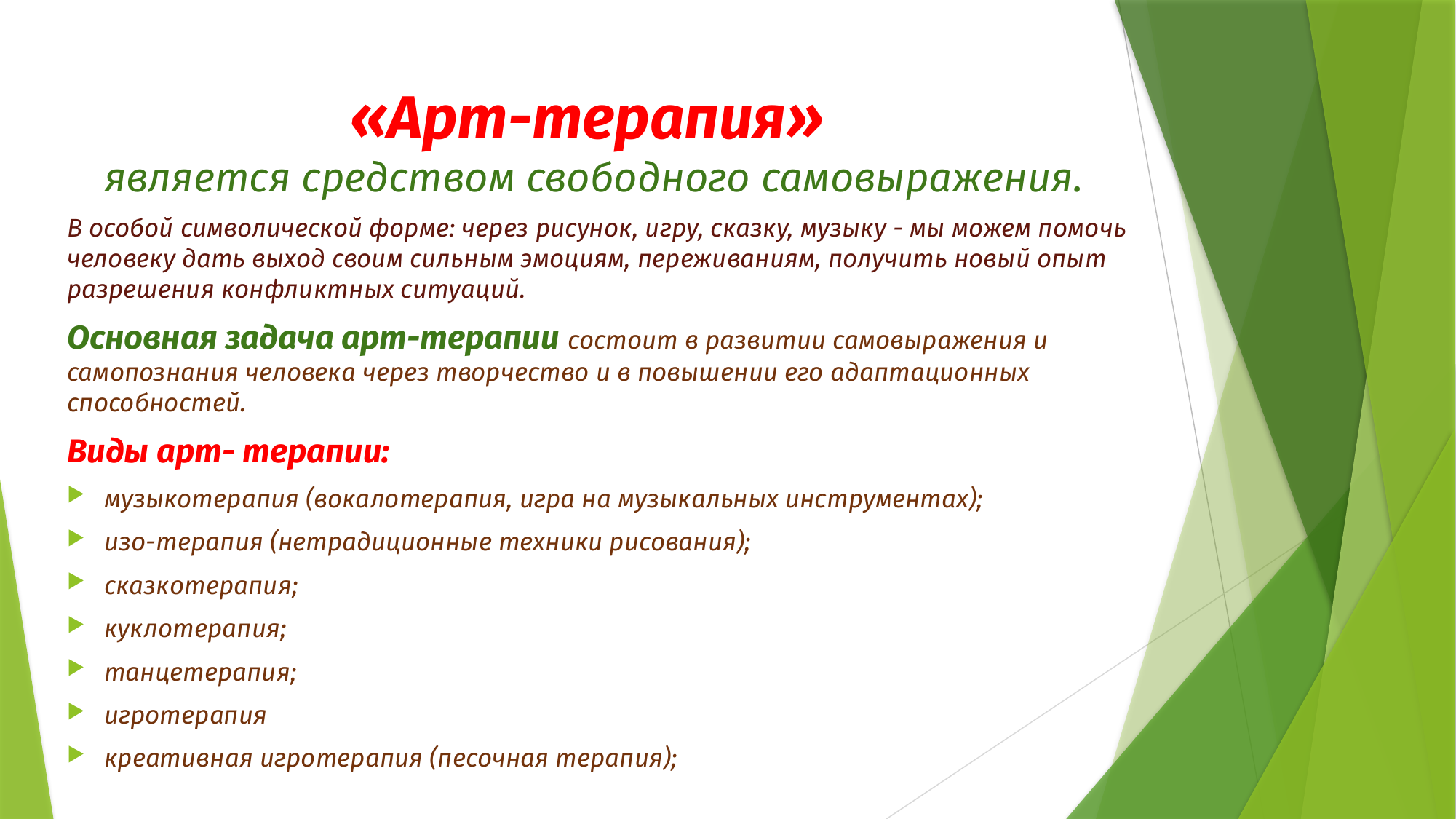

# «Арт-терапия» является средством свободного самовыражения.
В особой символической форме: через рисунок, игру, сказку, музыку - мы можем помочь человеку дать выход своим сильным эмоциям, переживаниям, получить новый опыт разрешения конфликтных ситуаций.
Основная задача арт-терапии состоит в развитии самовыражения и самопознания человека через творчество и в повышении его адаптационных способностей.
Виды арт- терапии:
музыкотерапия (вокалотерапия, игра на музыкальных инструментах);
изо-терапия (нетрадиционные техники рисования);
сказкотерапия;
куклотерапия;
танцетерапия;
игротерапия
креативная игротерапия (песочная терапия);